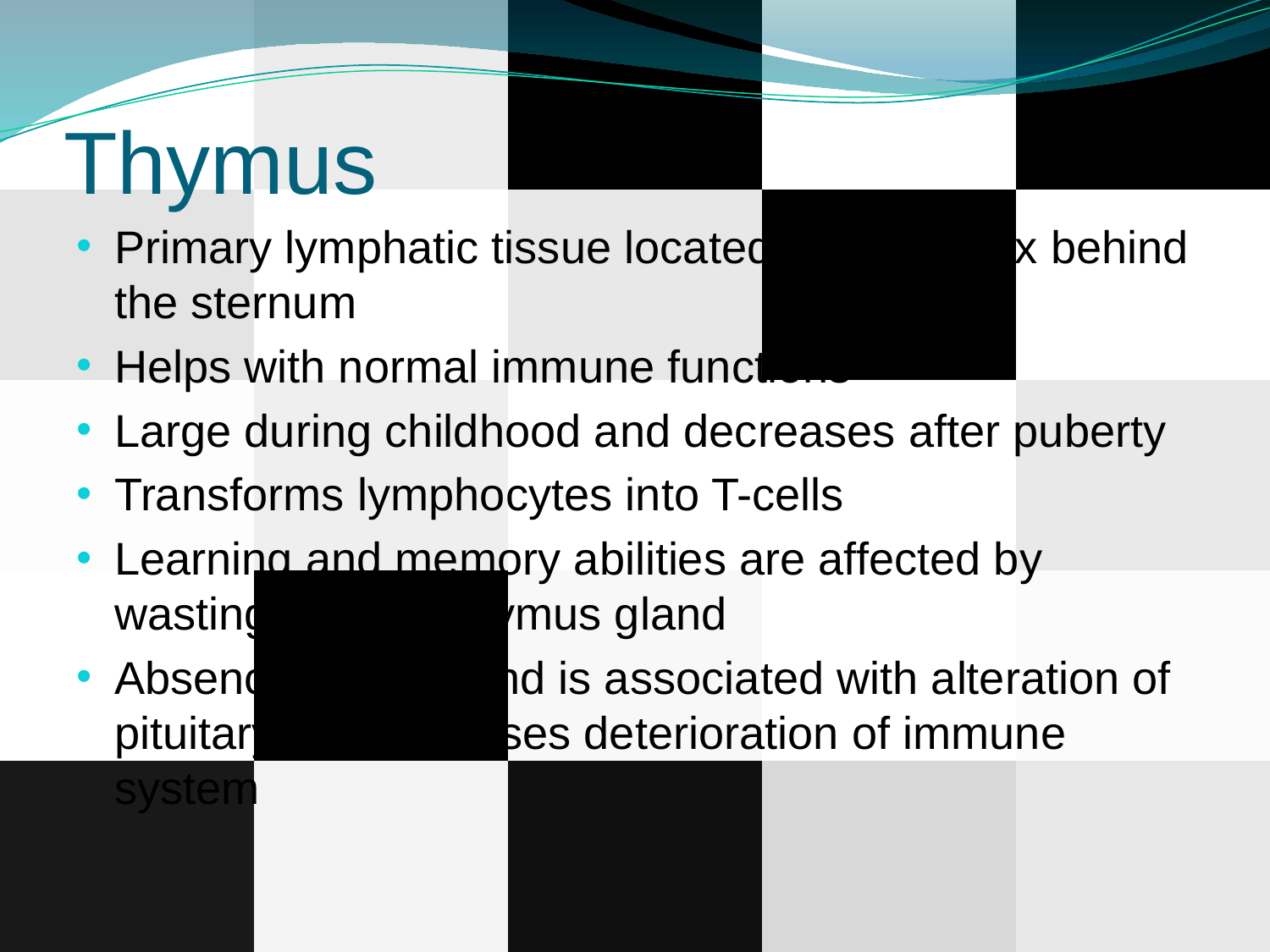

# Thymus
Primary lymphatic tissue located in the thorax behind the sternum
Helps with normal immune functions
Large during childhood and decreases after puberty
Transforms lymphocytes into T-cells
Learning and memory abilities are affected by wasting away of thymus gland
Absence of the gland is associated with alteration of pituitary gland, causes deterioration of immune system